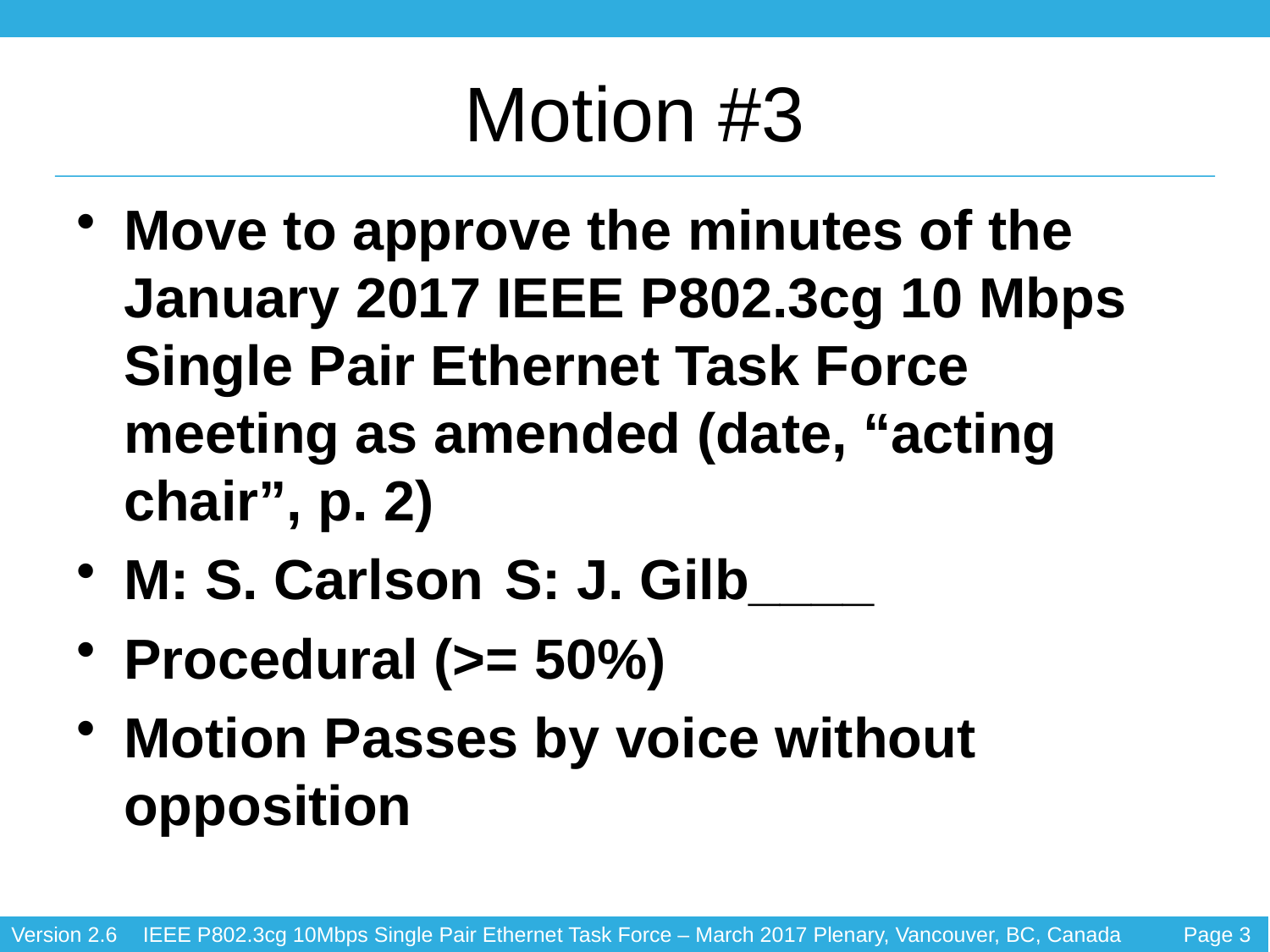

# Motion #3
Move to approve the minutes of the January 2017 IEEE P802.3cg 10 Mbps Single Pair Ethernet Task Force meeting as amended (date, “acting chair”, p. 2)
M: S. Carlson	S: J. Gilb____
Procedural (>= 50%)
Motion Passes by voice without opposition